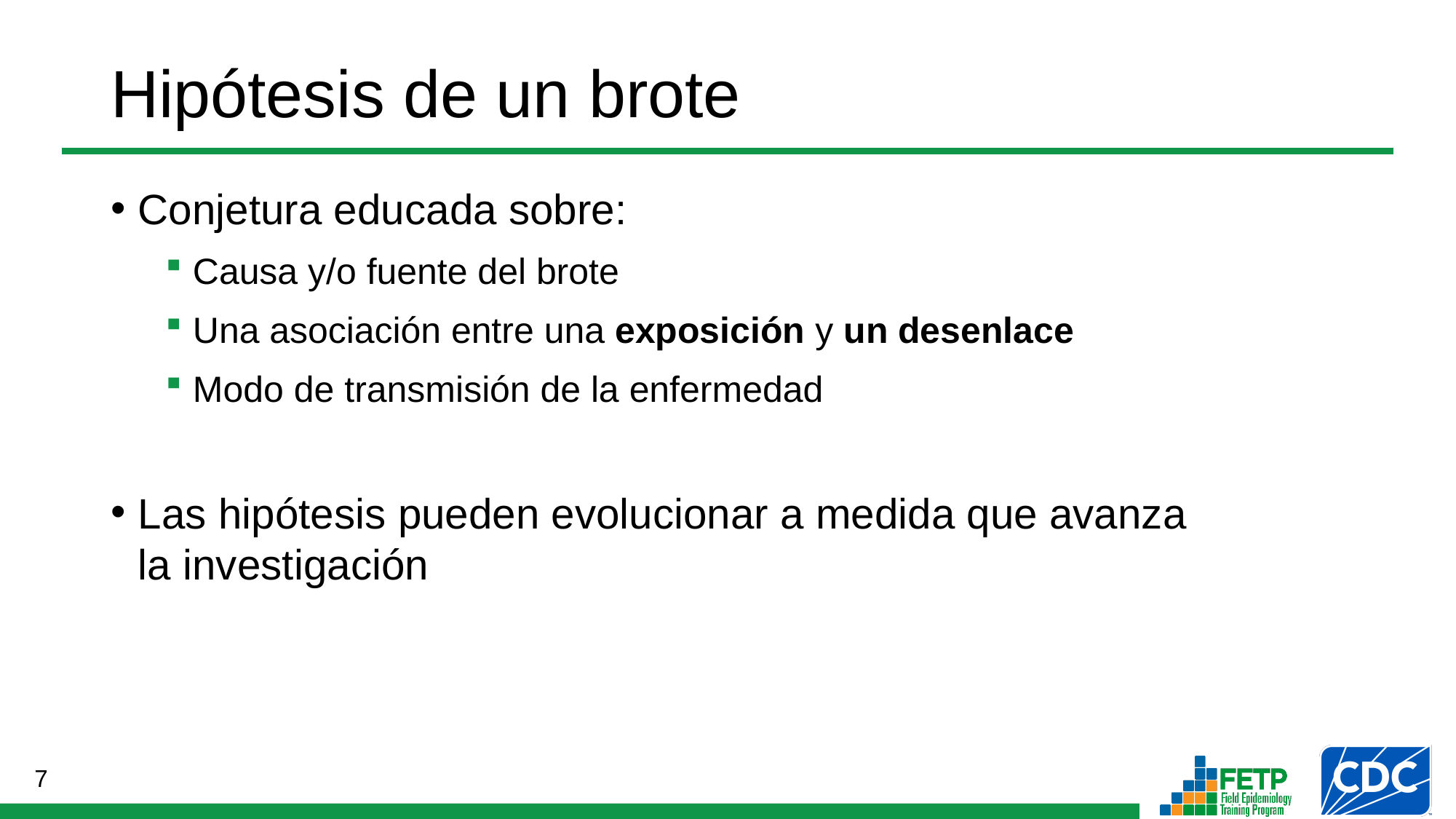

Hipótesis de un brote
Conjetura educada sobre:
Causa y/o fuente del brote
Una asociación entre una exposición y un desenlace
Modo de transmisión de la enfermedad

Las hipótesis pueden evolucionar a medida que avanza
la investigación